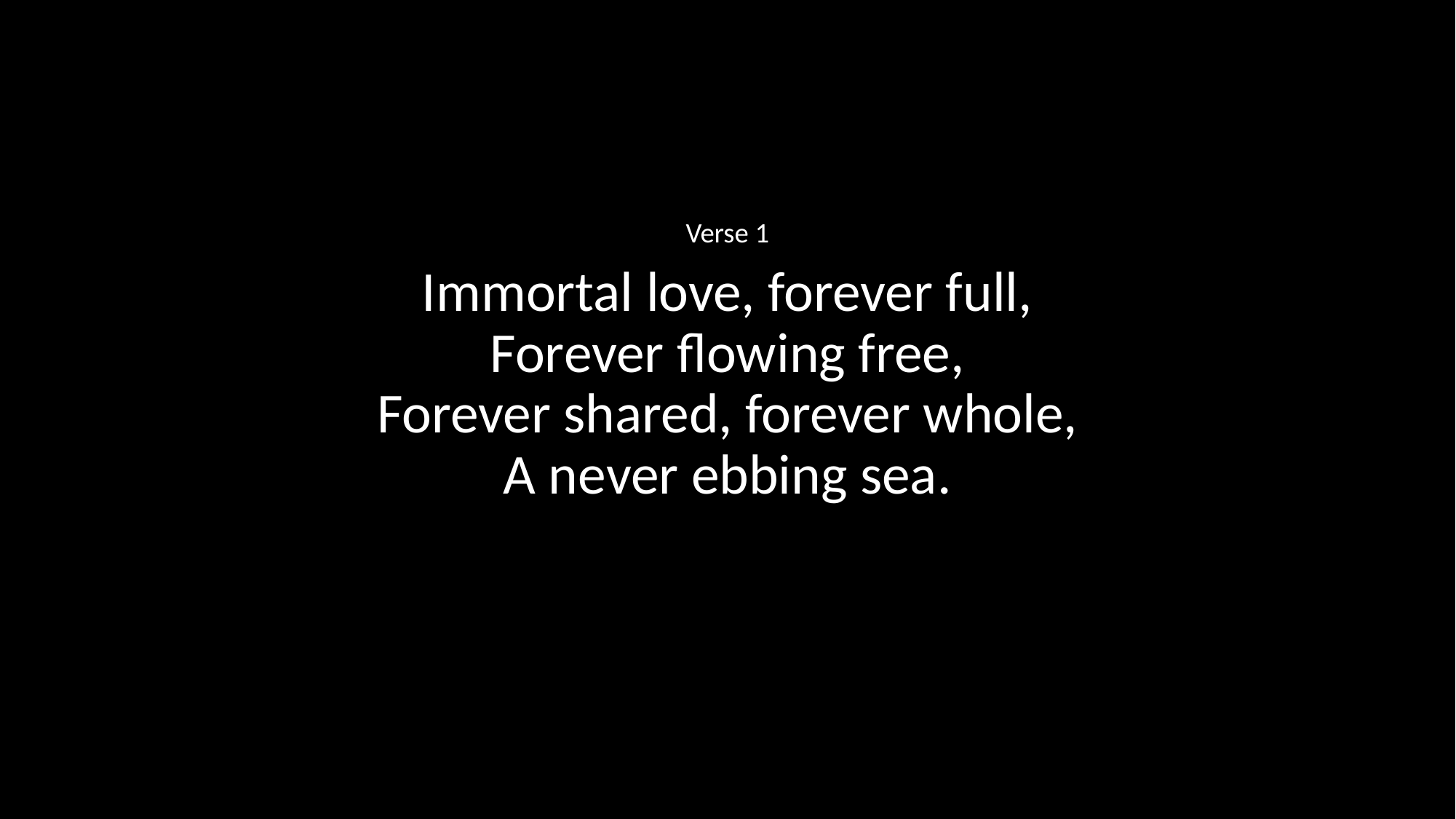

Verse 1
Immortal love, forever full,
Forever flowing free,
Forever shared, forever whole,
A never ebbing sea.